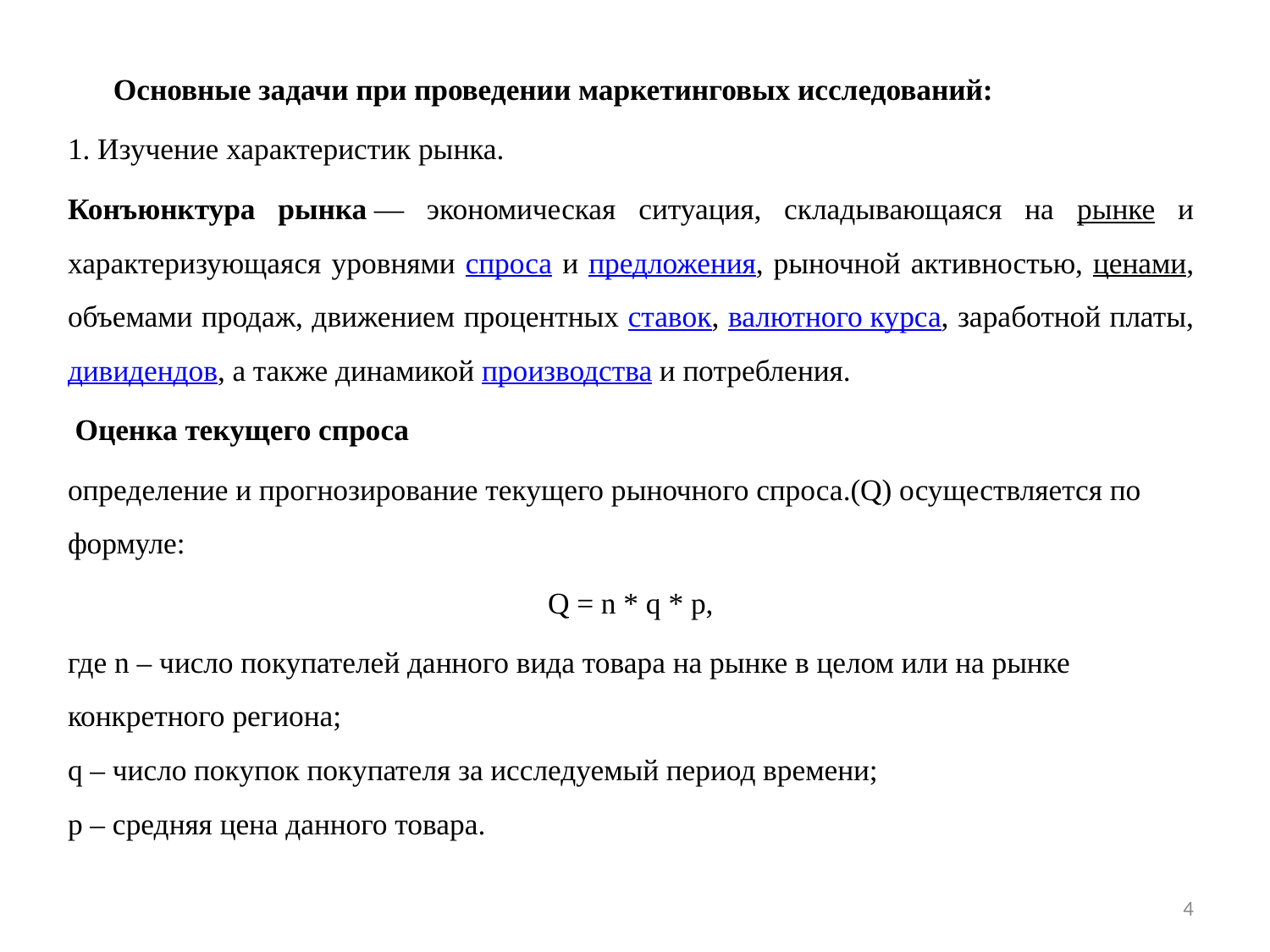

Основные задачи при проведении маркетинговых исследований:
1. Изучение характеристик рынка.
Конъюнктура рынка — экономическая ситуация, складывающаяся на рынке и характеризующаяся уровнями спроса и предложения, рыночной активностью, ценами, объемами продаж, движением процентных ставок, валютного курса, заработной платы, дивидендов, а также динамикой производства и потребления.
 Оценка текущего спроса
определение и прогнозирование текущего рыночного спроса.(Q) осуществляется по формуле:
Q = n * q * p,
где n – число покупателей данного вида товара на рынке в целом или на рынке конкретного региона;
q – число покупок покупателя за исследуемый период времени;
p – средняя цена данного товара.

4